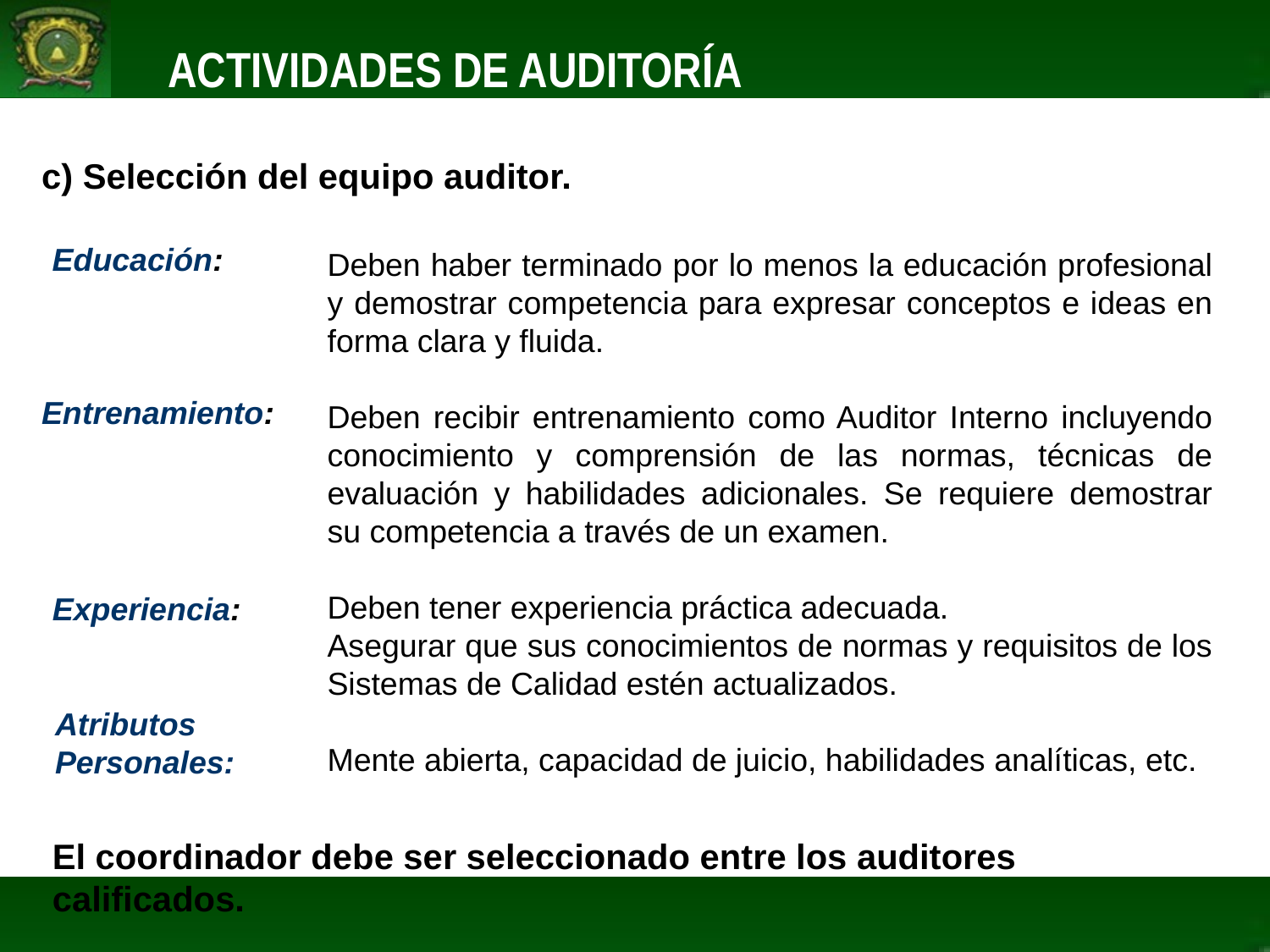

ACTIVIDADES DE AUDITORÍA
c) Selección del equipo auditor.
Educación:
Deben haber terminado por lo menos la educación profesional y demostrar competencia para expresar conceptos e ideas en forma clara y fluida.

Deben recibir entrenamiento como Auditor Interno incluyendo conocimiento y comprensión de las normas, técnicas de evaluación y habilidades adicionales. Se requiere demostrar su competencia a través de un examen.

Deben tener experiencia práctica adecuada.
Asegurar que sus conocimientos de normas y requisitos de los Sistemas de Calidad estén actualizados.

Mente abierta, capacidad de juicio, habilidades analíticas, etc.
Entrenamiento:
Experiencia:
Atributos
Personales:
El coordinador debe ser seleccionado entre los auditores calificados.